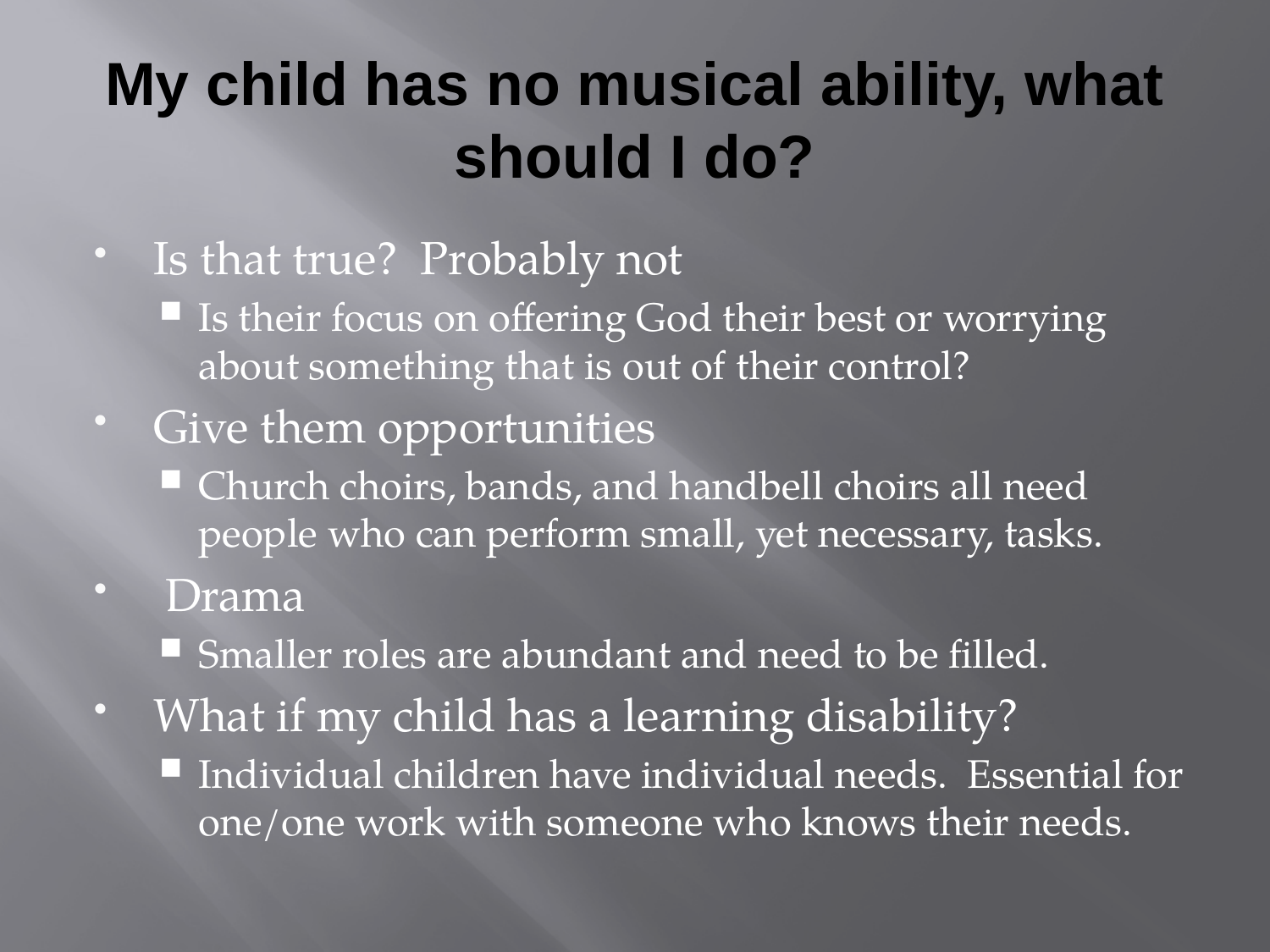

# My child has no musical ability, what should I do?
Is that true?  Probably not
Is their focus on offering God their best or worrying about something that is out of their control?
Give them opportunities
Church choirs, bands, and handbell choirs all need people who can perform small, yet necessary, tasks.
 Drama
Smaller roles are abundant and need to be filled.
What if my child has a learning disability?
Individual children have individual needs.  Essential for one/one work with someone who knows their needs.